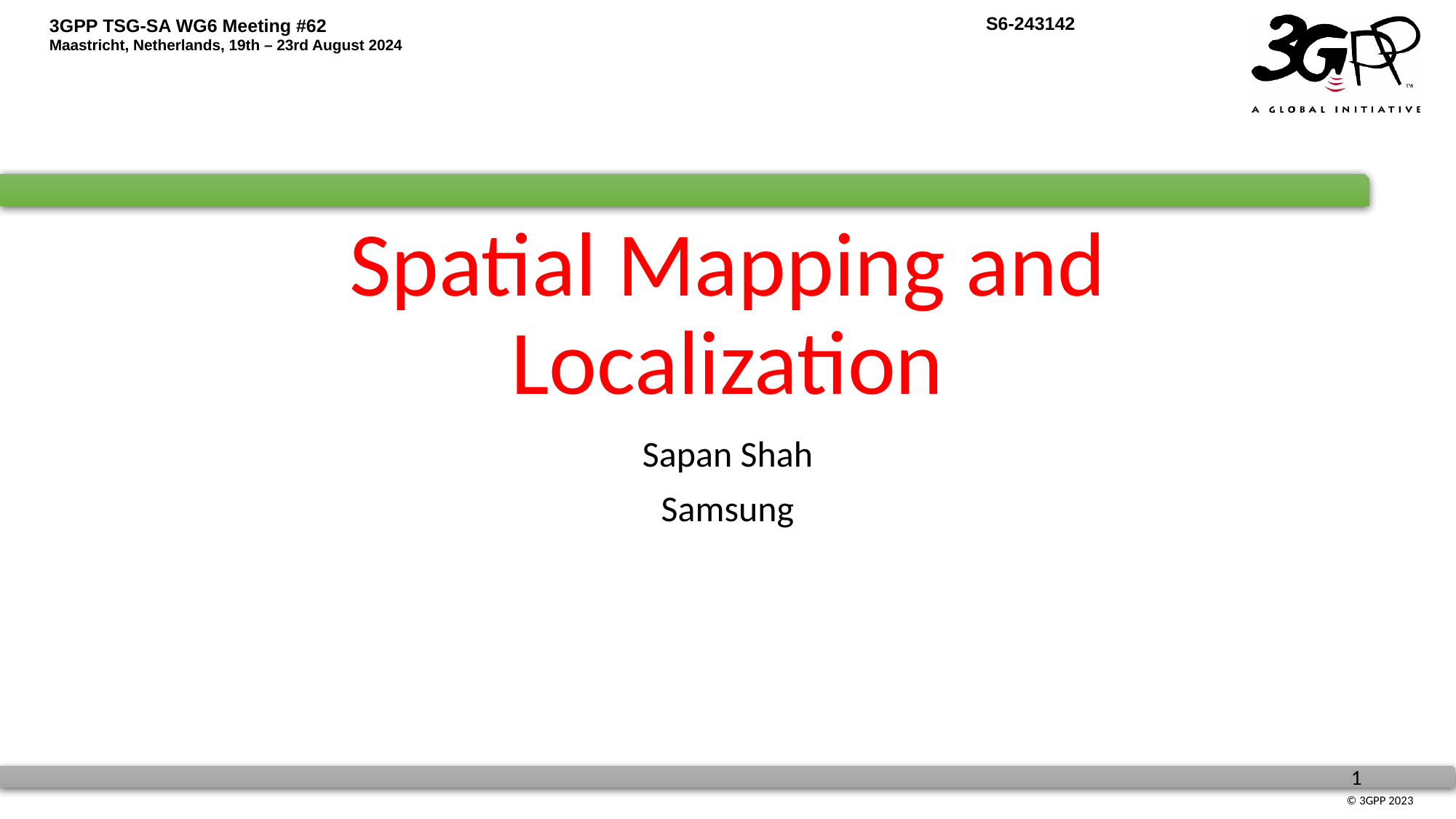

# Spatial Mapping and Localization
Sapan Shah
Samsung